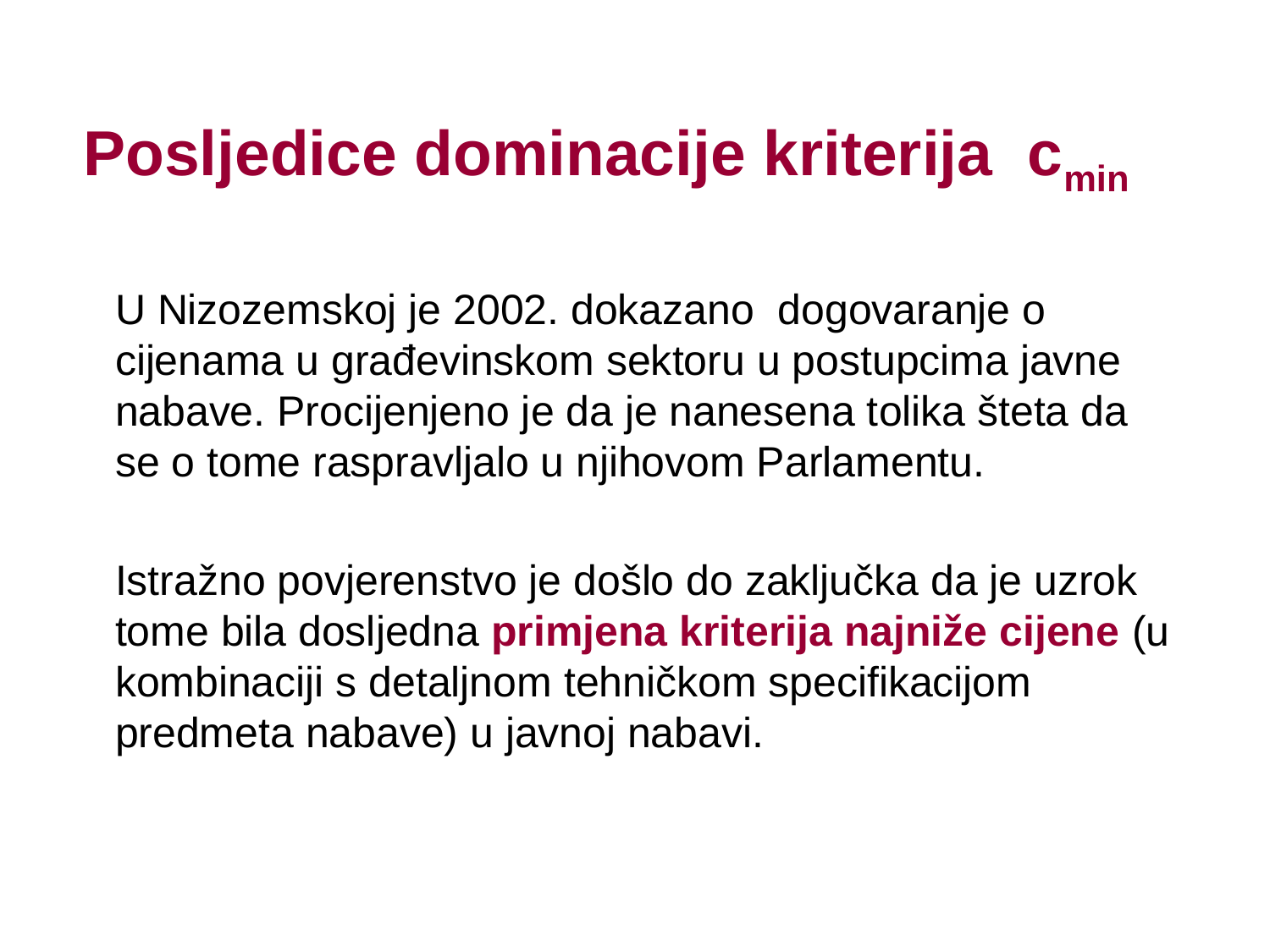

# Posljedice dominacije kriterija  cmin
	U Nizozemskoj je 2002. dokazano  dogovaranje o cijenama u građevinskom sektoru u postupcima javne nabave. Procijenjeno je da je nanesena tolika šteta da se o tome raspravljalo u njihovom Parlamentu.

	Istražno povjerenstvo je došlo do zaključka da je uzrok tome bila dosljedna primjena kriterija najniže cijene (u kombinaciji s detaljnom tehničkom specifikacijom predmeta nabave) u javnoj nabavi.
8